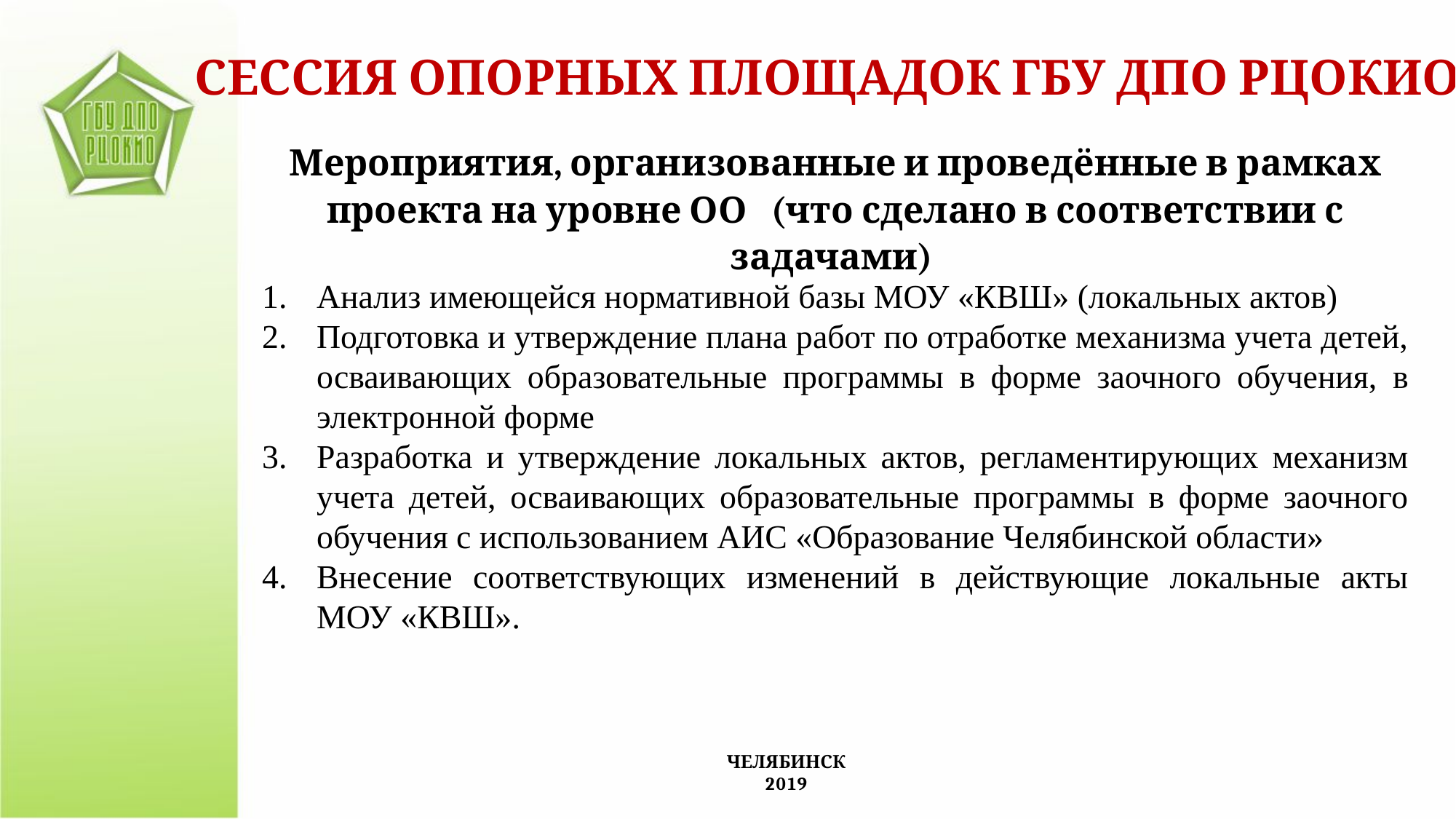

СЕССИЯ ОПОРНЫХ ПЛОЩАДОК ГБУ ДПО РЦОКИО
Мероприятия, организованные и проведённые в рамках проекта на уровне ОО   (что сделано в соответствии с задачами)

Анализ имеющейся нормативной базы МОУ «КВШ» (локальных актов)
Подготовка и утверждение плана работ по отработке механизма учета детей, осваивающих образовательные программы в форме заочного обучения, в электронной форме
Разработка и утверждение локальных актов, регламентирующих механизм учета детей, осваивающих образовательные программы в форме заочного обучения с использованием АИС «Образование Челябинской области»
Внесение соответствующих изменений в действующие локальные акты МОУ «КВШ».
ЧЕЛЯБИНСК
2019